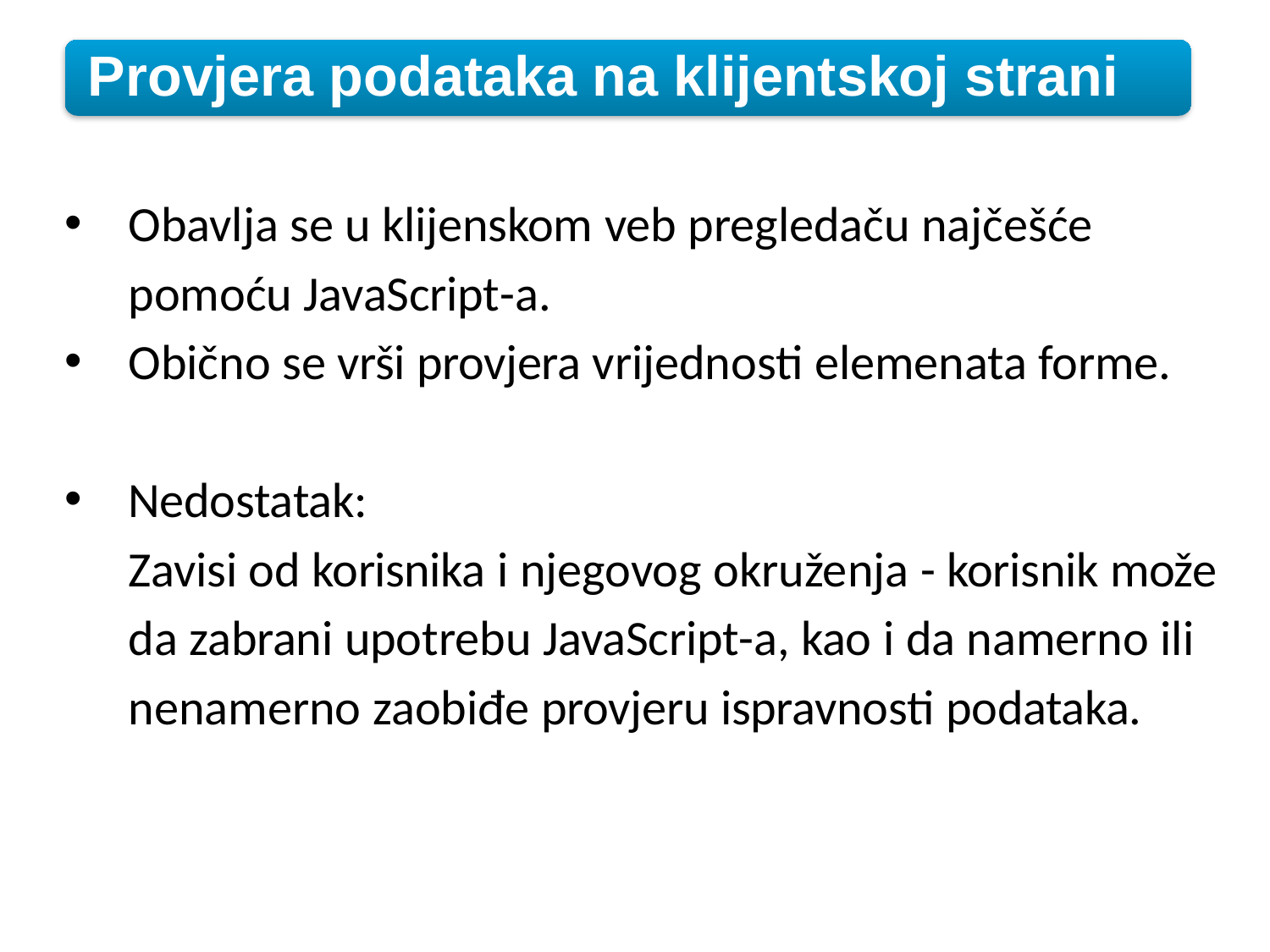

Provjera podataka na klijentskoj strani
Obavlja se u klijenskom veb pregledaču najčešće pomoću JavaScript-a.
Obično se vrši provjera vrijednosti elemenata forme.

Nedostatak:
Zavisi od korisnika i njegovog okruženja - korisnik može da zabrani upotrebu JavaScript-a, kao i da namerno ili nenamerno zaobiđe provjeru ispravnosti podataka.